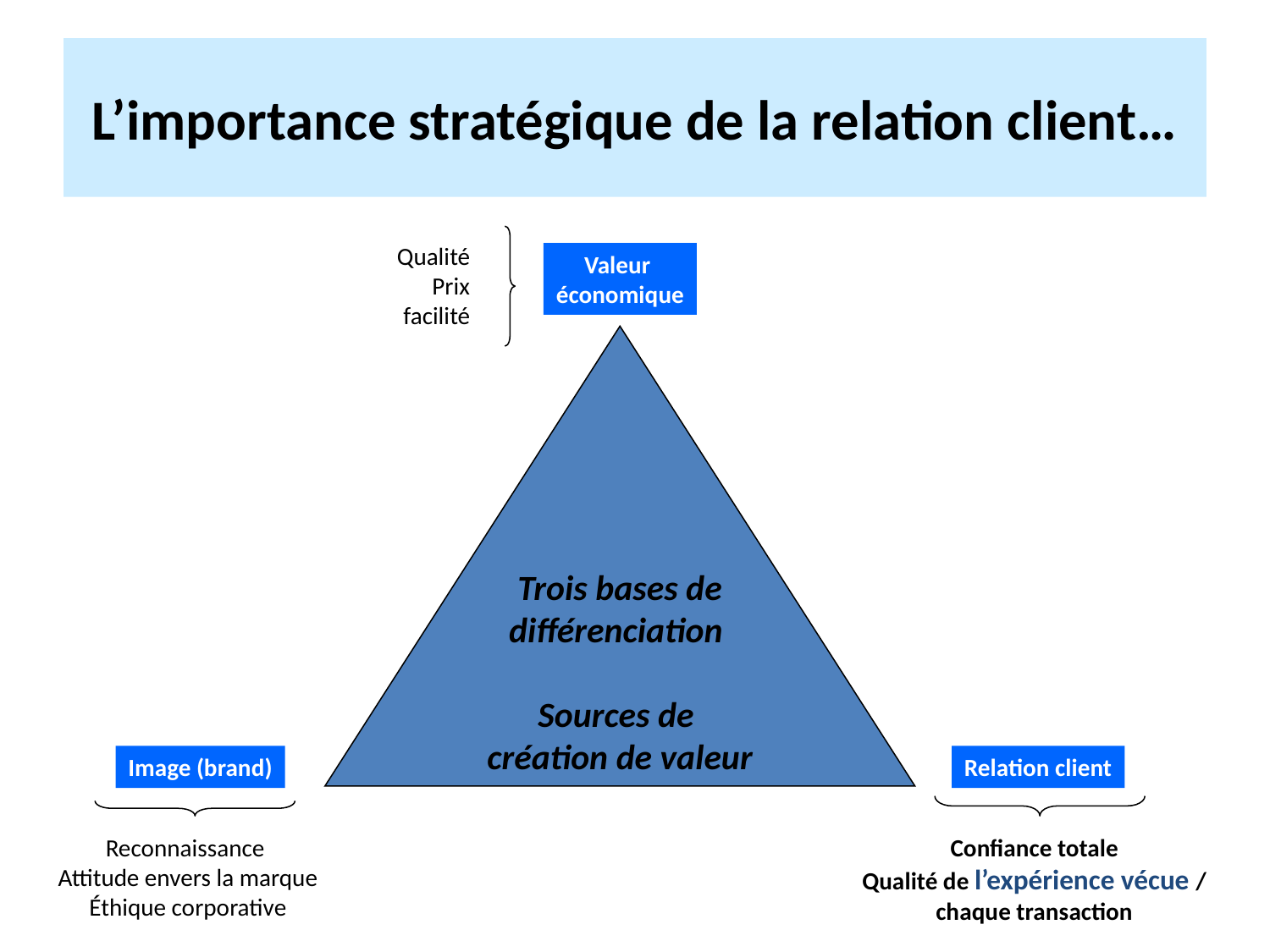

# L’importance stratégique de la relation client…

Qualité
Prix
facilité
Valeur
économique
Trois bases de
différenciation

Sources de
création de valeur

Image (brand)
Relation client
Reconnaissance
Attitude envers la marque
Éthique corporative
Confiance totale
Qualité de l’expérience vécue /
chaque transaction